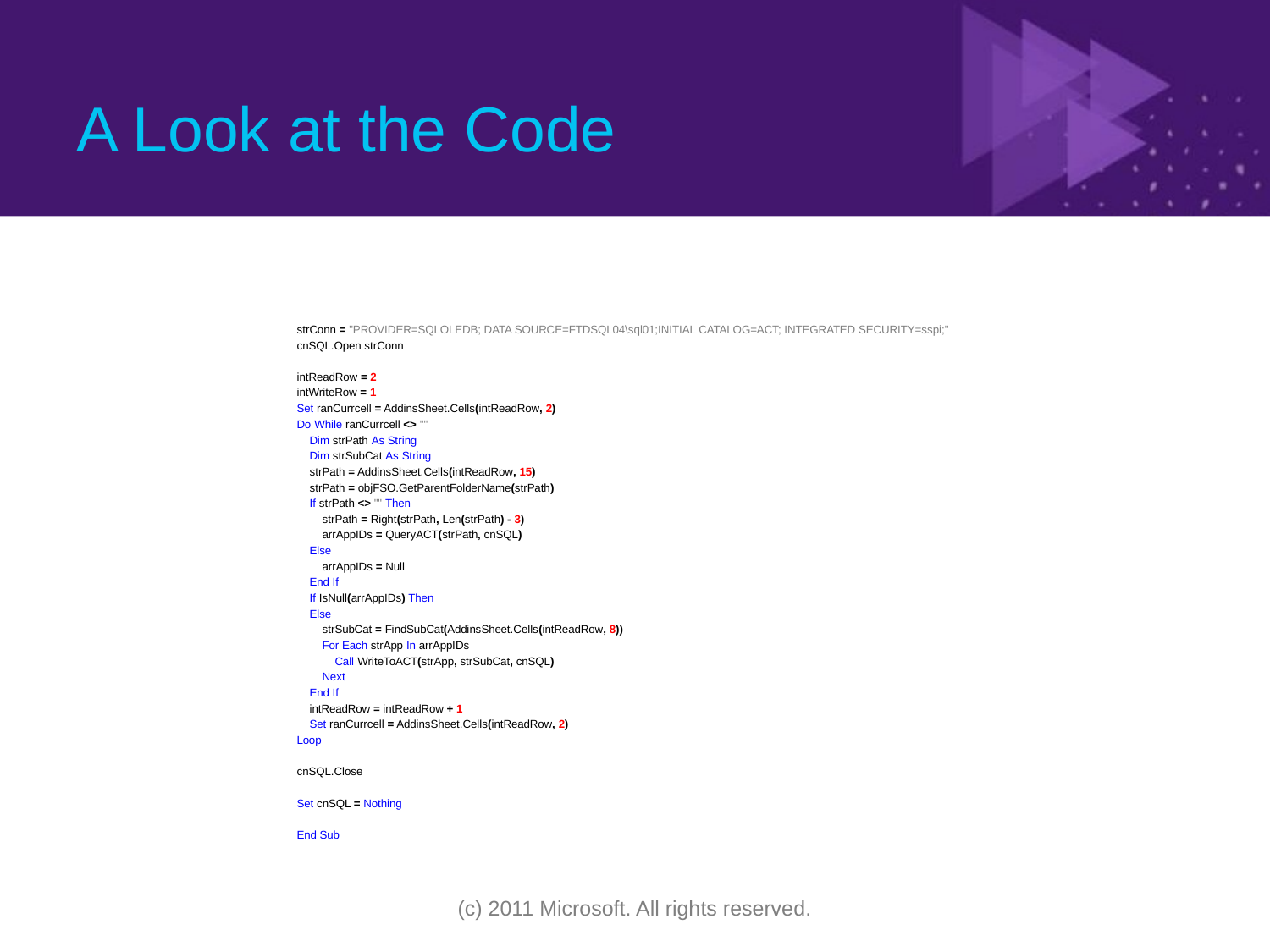

# A Look at the Code
strConn = "PROVIDER=SQLOLEDB; DATA SOURCE=FTDSQL04\sql01;INITIAL CATALOG=ACT; INTEGRATED SECURITY=sspi;"
cnSQL.Open strConn

intReadRow = 2
intWriteRow = 1
Set ranCurrcell = AddinsSheet.Cells(intReadRow, 2)
Do While ranCurrcell <> ""
    Dim strPath As String
    Dim strSubCat As String
    strPath = AddinsSheet.Cells(intReadRow, 15)
    strPath = objFSO.GetParentFolderName(strPath)
    If strPath <> "" Then
        strPath = Right(strPath, Len(strPath) - 3)
        arrAppIDs = QueryACT(strPath, cnSQL)
    Else
        arrAppIDs = Null
    End If
    If IsNull(arrAppIDs) Then
    Else
        strSubCat = FindSubCat(AddinsSheet.Cells(intReadRow, 8))
        For Each strApp In arrAppIDs
            Call WriteToACT(strApp, strSubCat, cnSQL)
        Next
    End If
    intReadRow = intReadRow + 1
    Set ranCurrcell = AddinsSheet.Cells(intReadRow, 2)
Loop

cnSQL.Close

Set cnSQL = Nothing

End Sub
(c) 2011 Microsoft. All rights reserved.